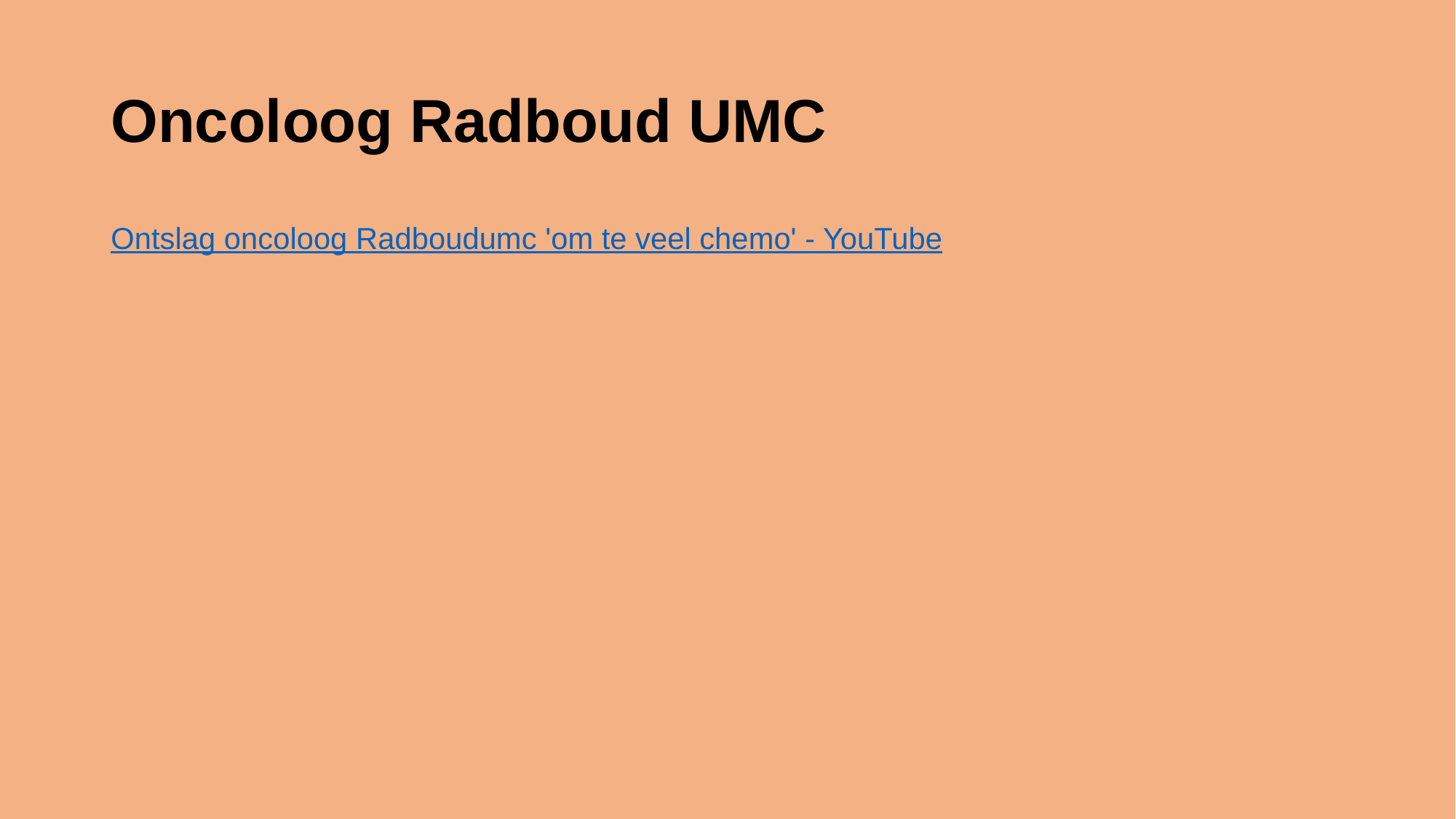

# Oncoloog Radboud UMC
Ontslag oncoloog Radboudumc 'om te veel chemo' - YouTube